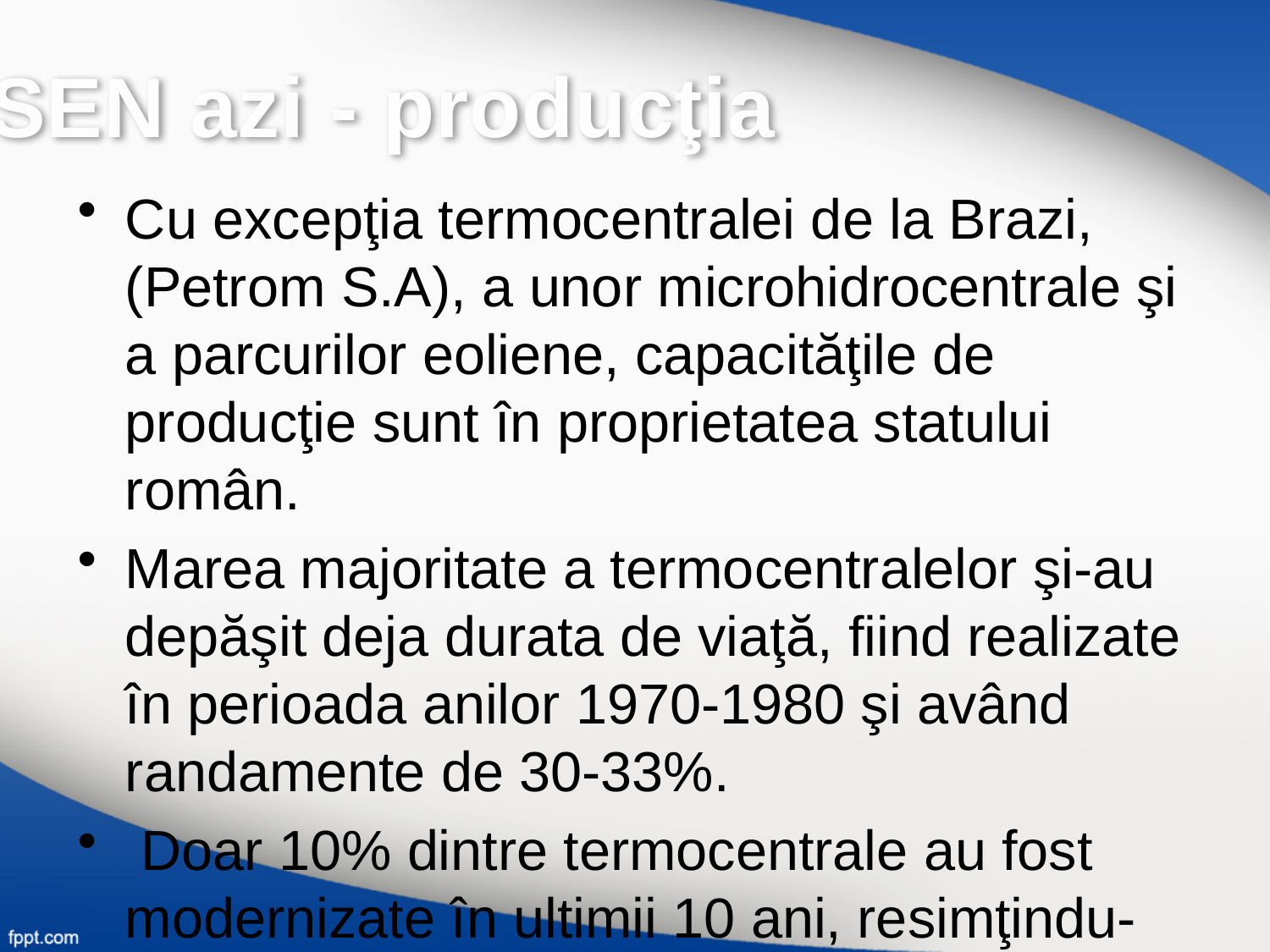

SEN azi - producţia
Cu excepţia termocentralei de la Brazi, (Petrom S.A), a unor microhidrocentrale şi a parcurilor eoliene, capacităţile de producţie sunt în proprietatea statului român.
Marea majoritate a termocentralelor şi-au depăşit deja durata de viaţă, fiind realizate în perioada anilor 1970-1980 şi având randamente de 30-33%.
 Doar 10% dintre termocentrale au fost modernizate în ultimii 10 ani, resimţindu-se o nevoie acută de investiţii.
Hidrocentralele - până în 2011 fuseseră modernizate capacităţi de producţie însumând 1000 MW, până în 2020 urmând să se mai adauge încă 2400 MW